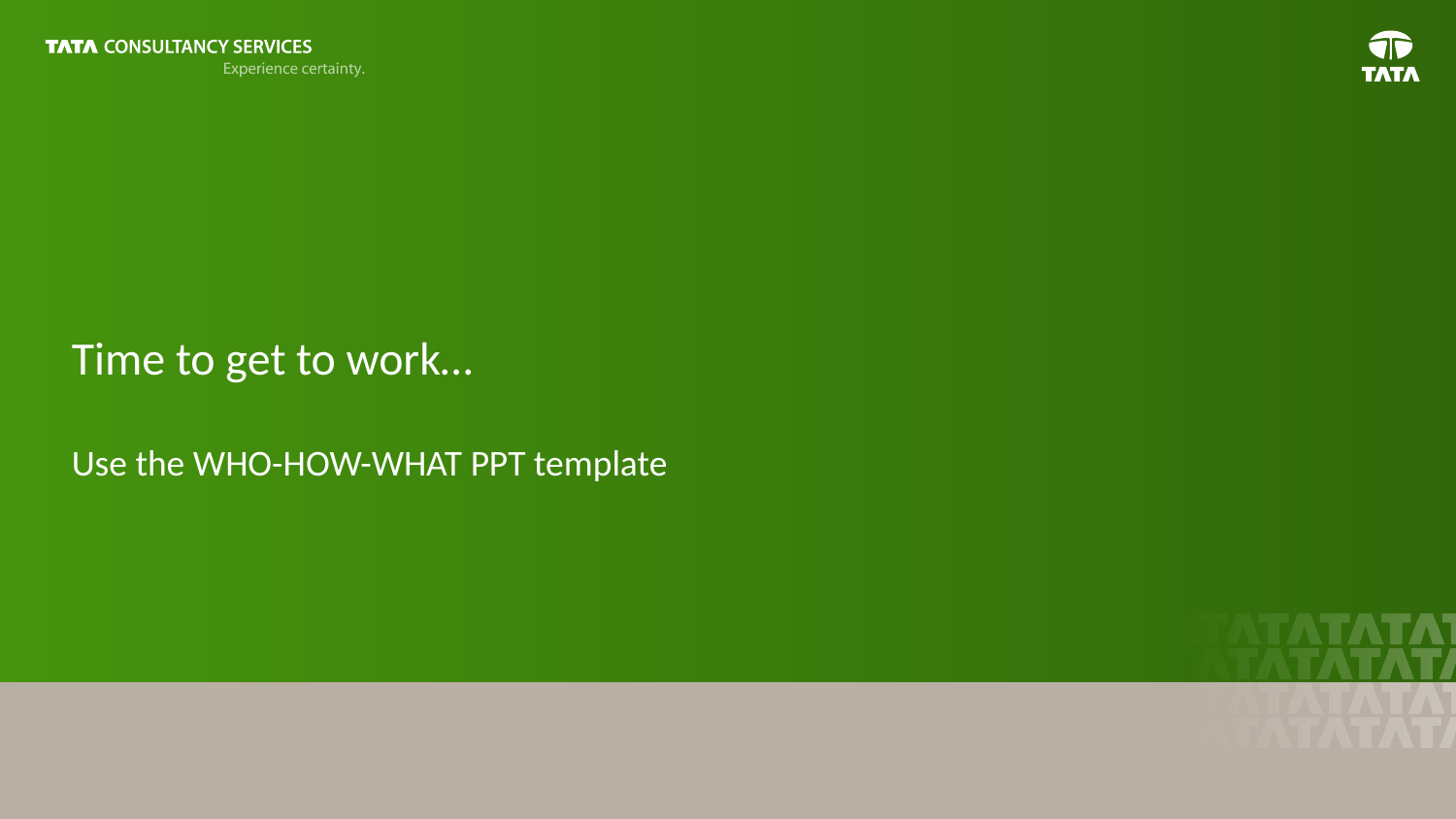

# Time to get to work… Use the WHO-HOW-WHAT PPT template